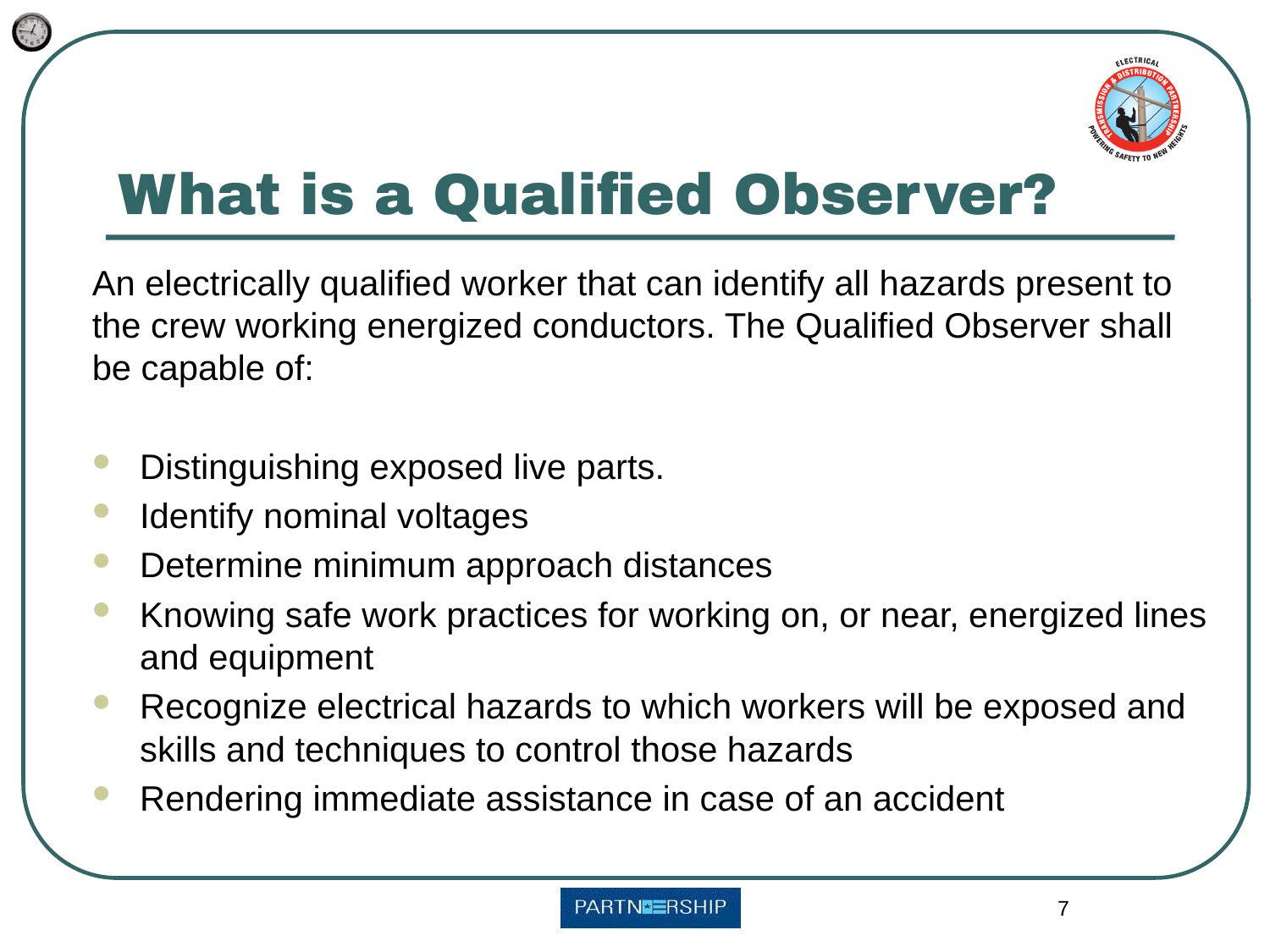

# What is a Qualified Observer?
An electrically qualified worker that can identify all hazards present to the crew working energized conductors. The Qualified Observer shall be capable of:

Distinguishing exposed live parts.
Identify nominal voltages
Determine minimum approach distances
Knowing safe work practices for working on, or near, energized lines and equipment
Recognize electrical hazards to which workers will be exposed and skills and techniques to control those hazards
Rendering immediate assistance in case of an accident

7